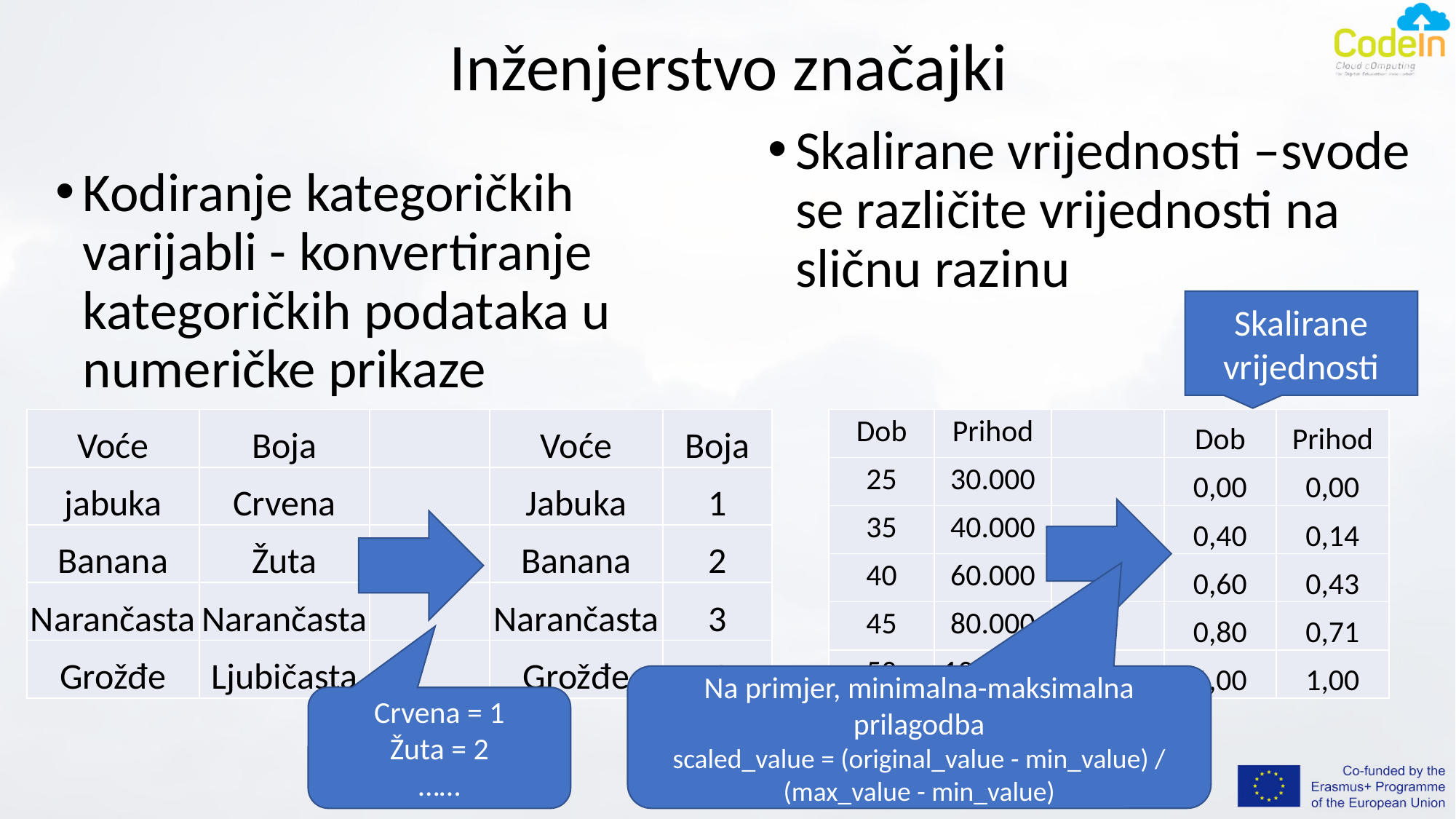

# Inženjerstvo značajki
Skalirane vrijednosti –svode se različite vrijednosti na sličnu razinu
Kodiranje kategoričkih varijabli - konvertiranje kategoričkih podataka u numeričke prikaze
Skalirane vrijednosti
| Dob | Prihod |  | Dob | Prihod |
| --- | --- | --- | --- | --- |
| 25 | 30.000 |  | 0,00 | 0,00 |
| 35 | 40.000 |  | 0,40 | 0,14 |
| 40 | 60.000 |  | 0,60 | 0,43 |
| 45 | 80.000 |  | 0,80 | 0,71 |
| 50 | 100.000 |  | 1,00 | 1,00 |
| Voće | Boja |  | Voće | Boja |
| --- | --- | --- | --- | --- |
| jabuka | Crvena |  | Jabuka | 1 |
| Banana | Žuta |  | Banana | 2 |
| Narančasta | Narančasta |  | Narančasta | 3 |
| Grožđe | Ljubičasta |  | Grožđe | 4 |

Na primjer, minimalna-maksimalna prilagodba
scaled_value = (original_value - min_value) / (max_value - min_value)
Crvena = 1
Žuta = 2
……